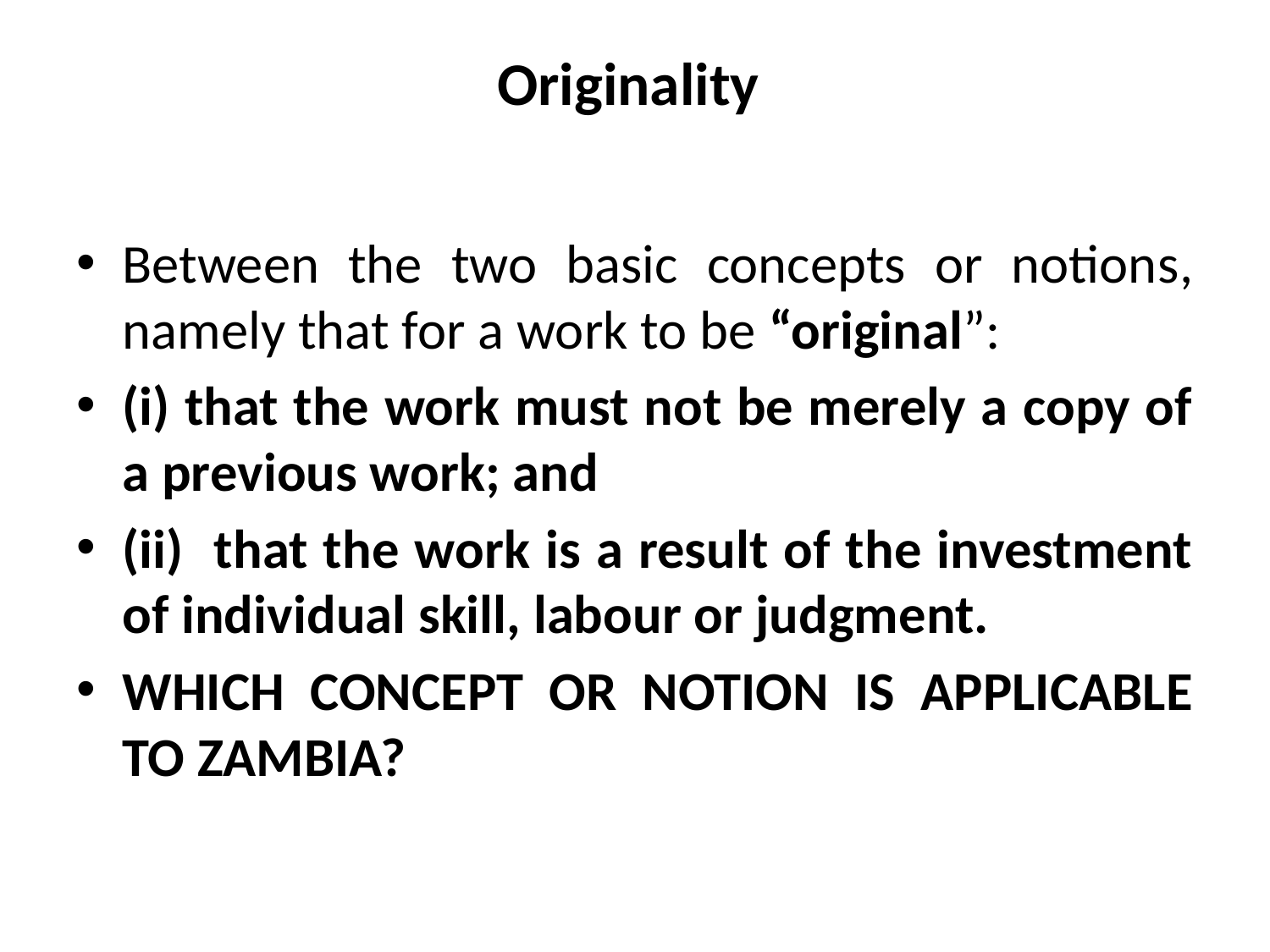

# Originality
Between the two basic concepts or notions, namely that for a work to be “original”:
(i) that the work must not be merely a copy of a previous work; and
(ii)  that the work is a result of the investment of individual skill, labour or judgment.
WHICH CONCEPT OR NOTION IS APPLICABLE TO ZAMBIA?